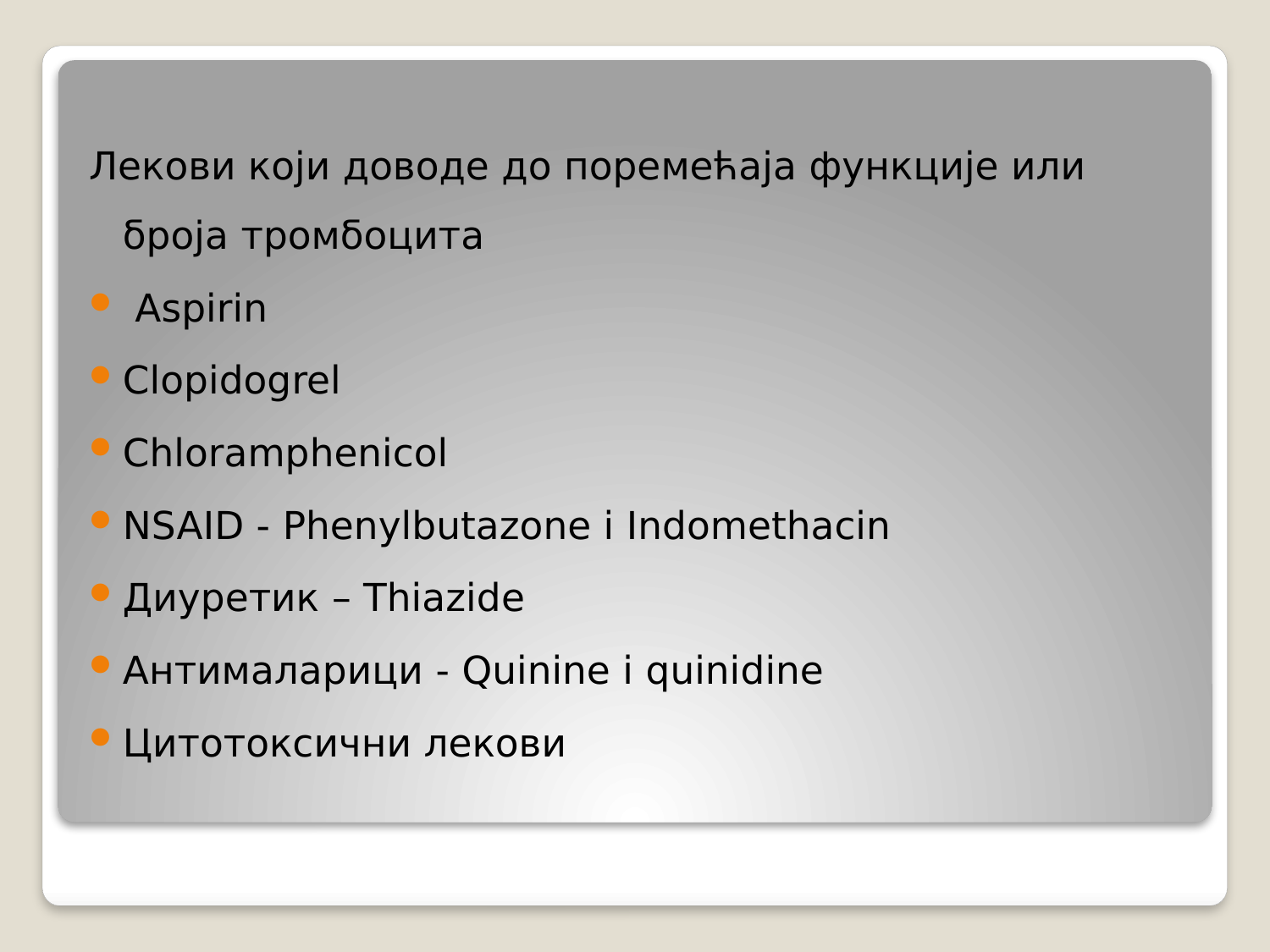

Лекови који доводе до поремећаја функције или броја тромбоцита
 Aspirin
Clopidogrel
Chloramphenicol
NSAID - Phenylbutazone i Indomethacin
Диуретик – Thiazide
Антималарици - Quinine i quinidine
Цитотоксични лекови